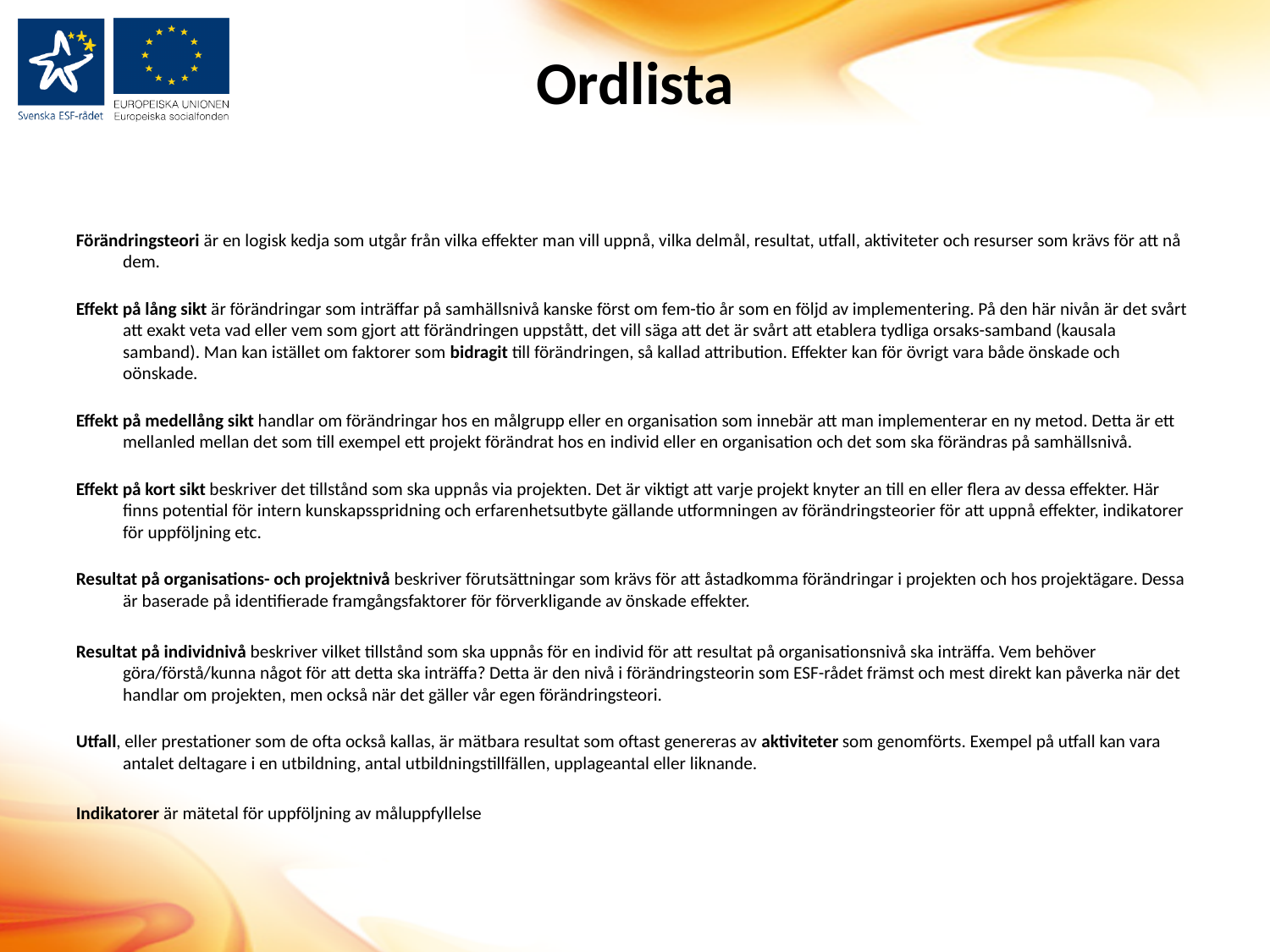

# Ordlista
Förändringsteori är en logisk kedja som utgår från vilka effekter man vill uppnå, vilka delmål, resultat, utfall, aktiviteter och resurser som krävs för att nå dem.
Effekt på lång sikt är förändringar som inträffar på samhällsnivå kanske först om fem-tio år som en följd av implementering. På den här nivån är det svårt att exakt veta vad eller vem som gjort att förändringen uppstått, det vill säga att det är svårt att etablera tydliga orsaks-samband (kausala samband). Man kan istället om faktorer som bidragit till förändringen, så kallad attribution. Effekter kan för övrigt vara både önskade och oönskade.
Effekt på medellång sikt handlar om förändringar hos en målgrupp eller en organisation som innebär att man implementerar en ny metod. Detta är ett mellanled mellan det som till exempel ett projekt förändrat hos en individ eller en organisation och det som ska förändras på samhällsnivå.
Effekt på kort sikt beskriver det tillstånd som ska uppnås via projekten. Det är viktigt att varje projekt knyter an till en eller flera av dessa effekter. Här finns potential för intern kunskapsspridning och erfarenhetsutbyte gällande utformningen av förändringsteorier för att uppnå effekter, indikatorer för uppföljning etc.
Resultat på organisations- och projektnivå beskriver förutsättningar som krävs för att åstadkomma förändringar i projekten och hos projektägare. Dessa är baserade på identifierade framgångsfaktorer för förverkligande av önskade effekter.

Resultat på individnivå beskriver vilket tillstånd som ska uppnås för en individ för att resultat på organisationsnivå ska inträffa. Vem behöver göra/förstå/kunna något för att detta ska inträffa? Detta är den nivå i förändringsteorin som ESF-rådet främst och mest direkt kan påverka när det handlar om projekten, men också när det gäller vår egen förändringsteori.
Utfall, eller prestationer som de ofta också kallas, är mätbara resultat som oftast genereras av aktiviteter som genomförts. Exempel på utfall kan vara antalet deltagare i en utbildning, antal utbildningstillfällen, upplageantal eller liknande.

Indikatorer är mätetal för uppföljning av måluppfyllelse